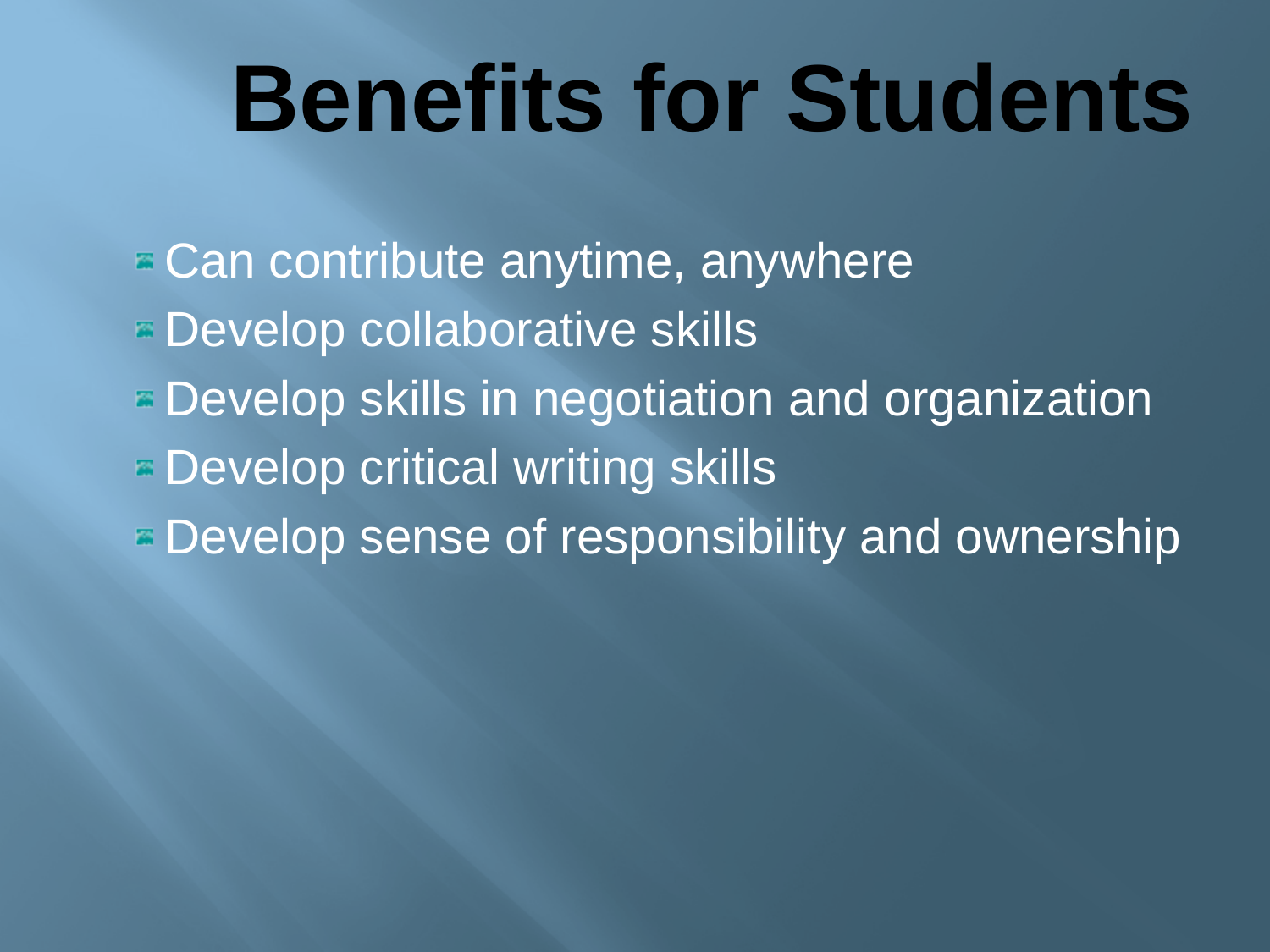

# Benefits for Students
Can contribute anytime, anywhere
Develop collaborative skills
Develop skills in negotiation and organization
Develop critical writing skills
Develop sense of responsibility and ownership